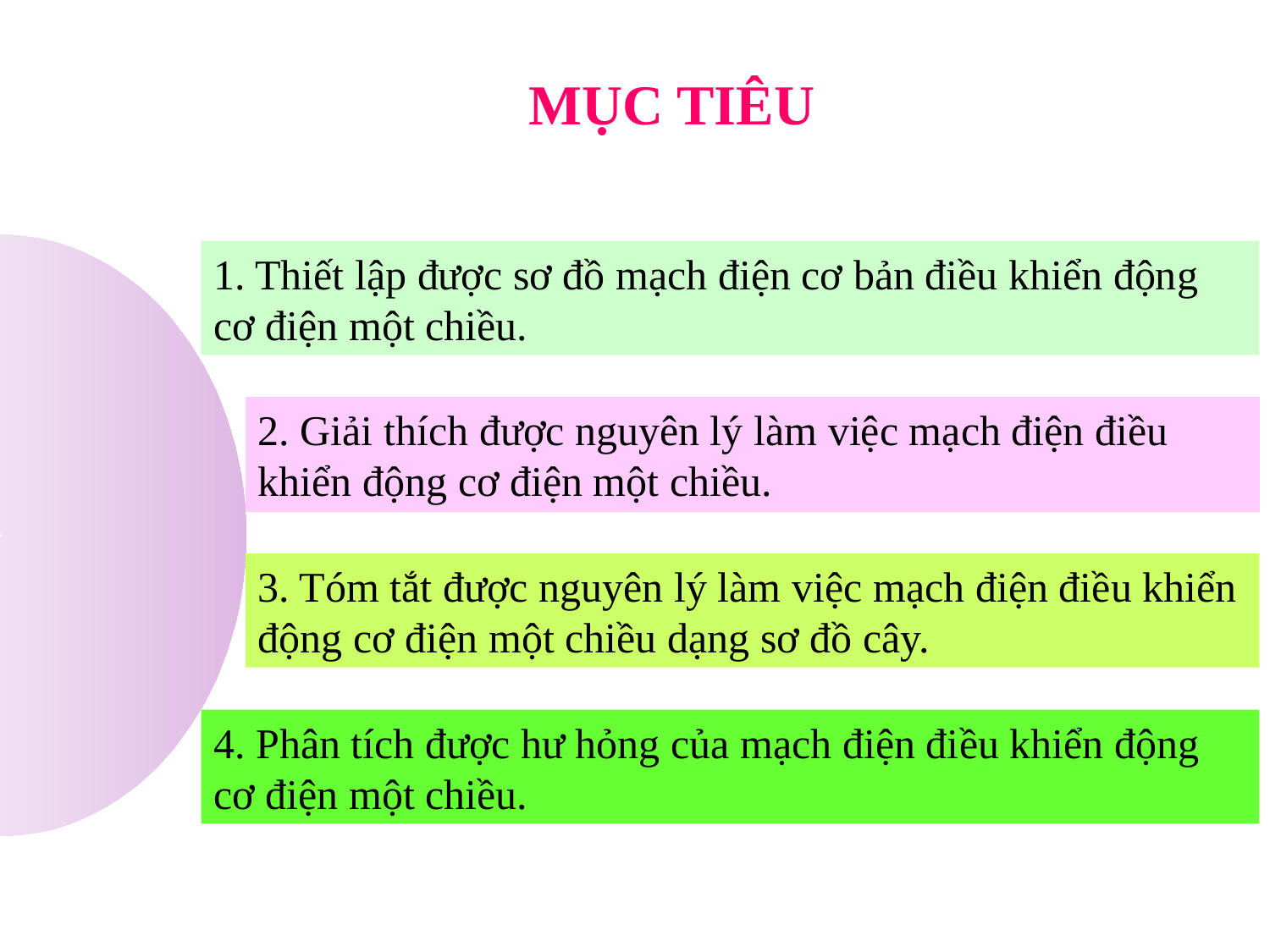

MỤC TIÊU
1. Thiết lập được sơ đồ mạch điện cơ bản điều khiển động cơ điện một chiều.

2. Giải thích được nguyên lý làm việc mạch điện điều khiển động cơ điện một chiều.
3. Tóm tắt được nguyên lý làm việc mạch điện điều khiển động cơ điện một chiều dạng sơ đồ cây.
4. Phân tích được hư hỏng của mạch điện điều khiển động cơ điện một chiều.